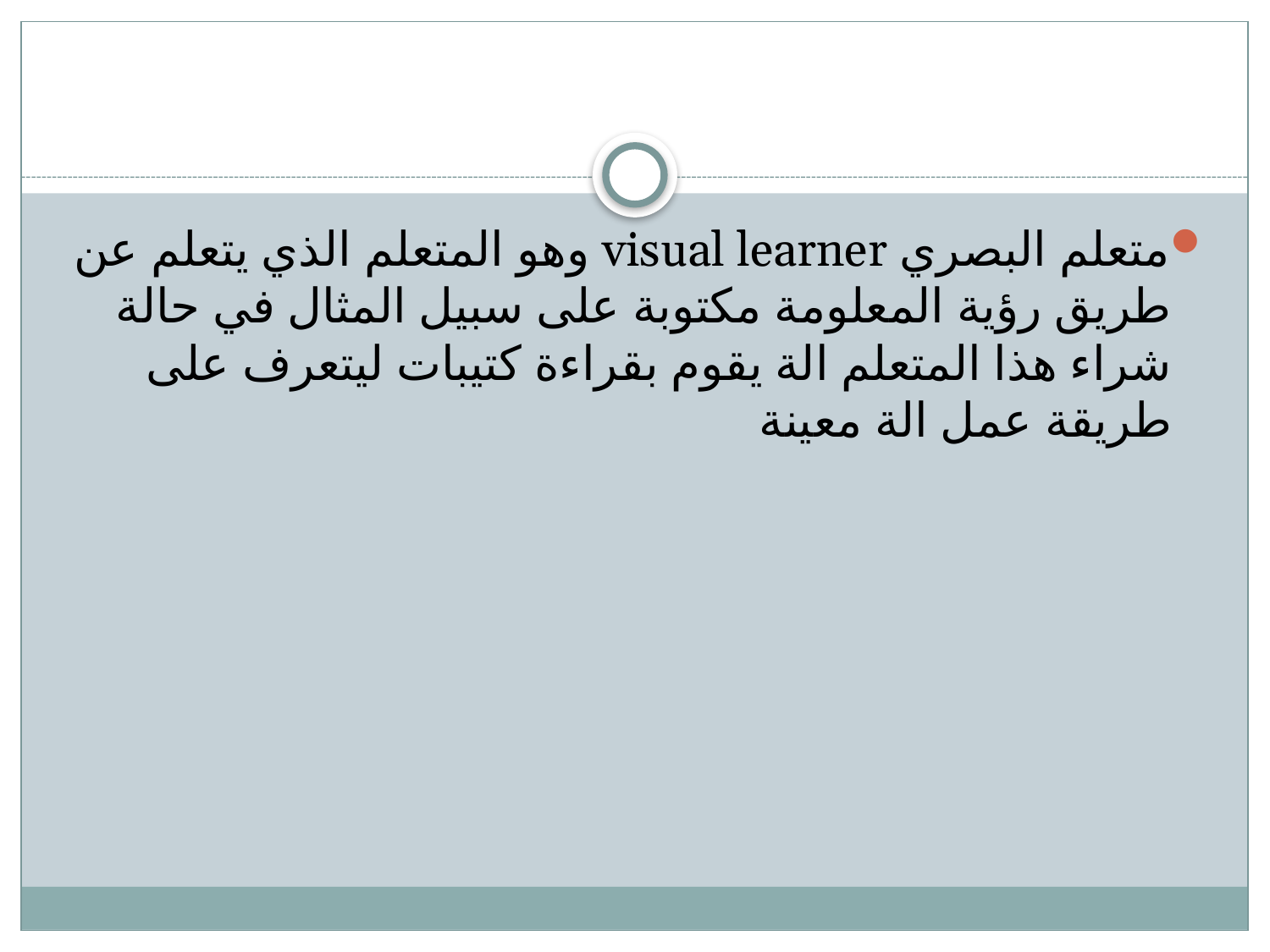

#
متعلم البصري visual learner وهو المتعلم الذي يتعلم عن طريق رؤية المعلومة مكتوبة على سبيل المثال في حالة شراء هذا المتعلم الة يقوم بقراءة كتيبات ليتعرف على طريقة عمل الة معينة